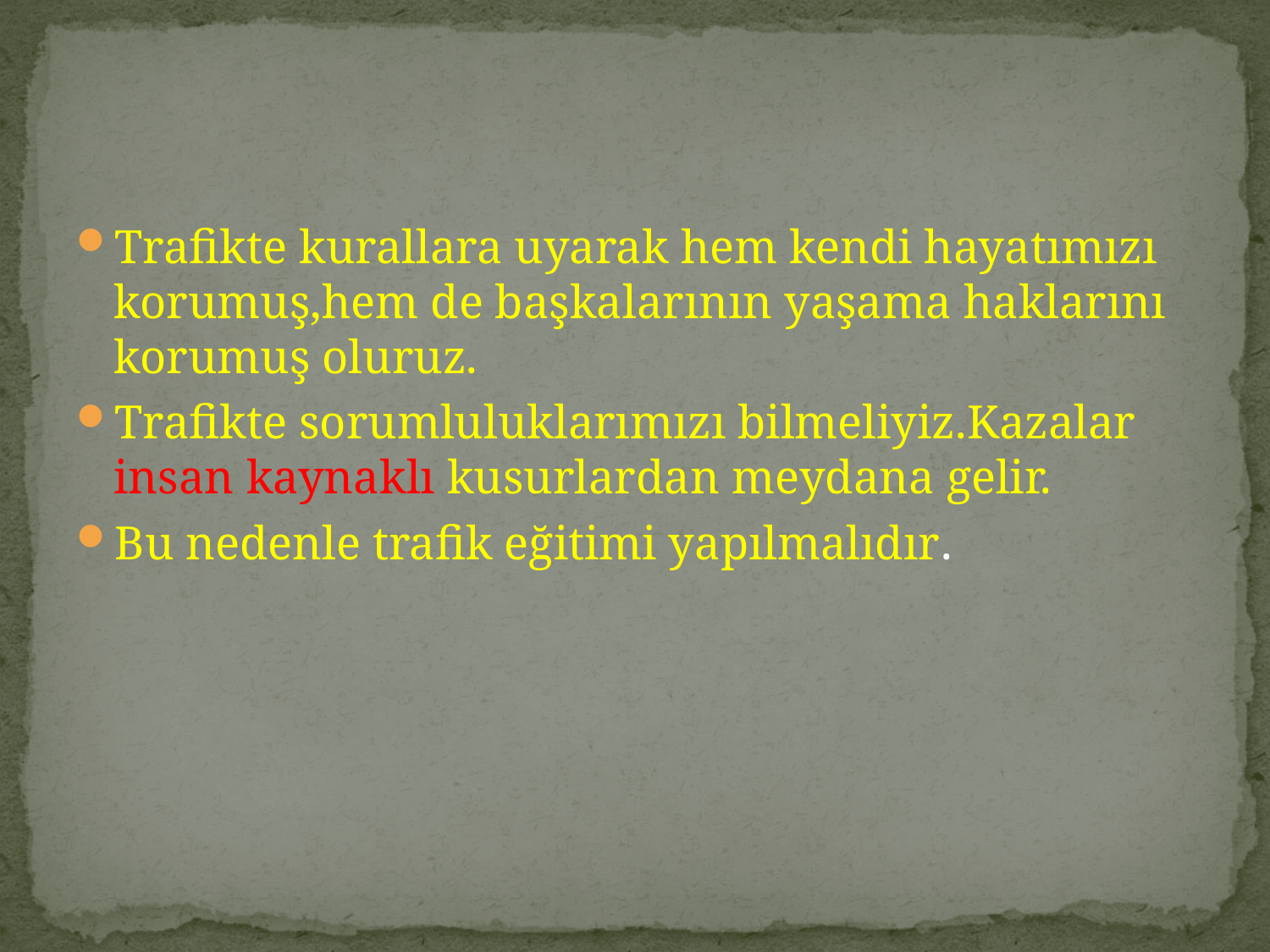

#
Trafikte kurallara uyarak hem kendi hayatımızı korumuş,hem de başkalarının yaşama haklarını korumuş oluruz.
Trafikte sorumluluklarımızı bilmeliyiz.Kazalar insan kaynaklı kusurlardan meydana gelir.
Bu nedenle trafik eğitimi yapılmalıdır.